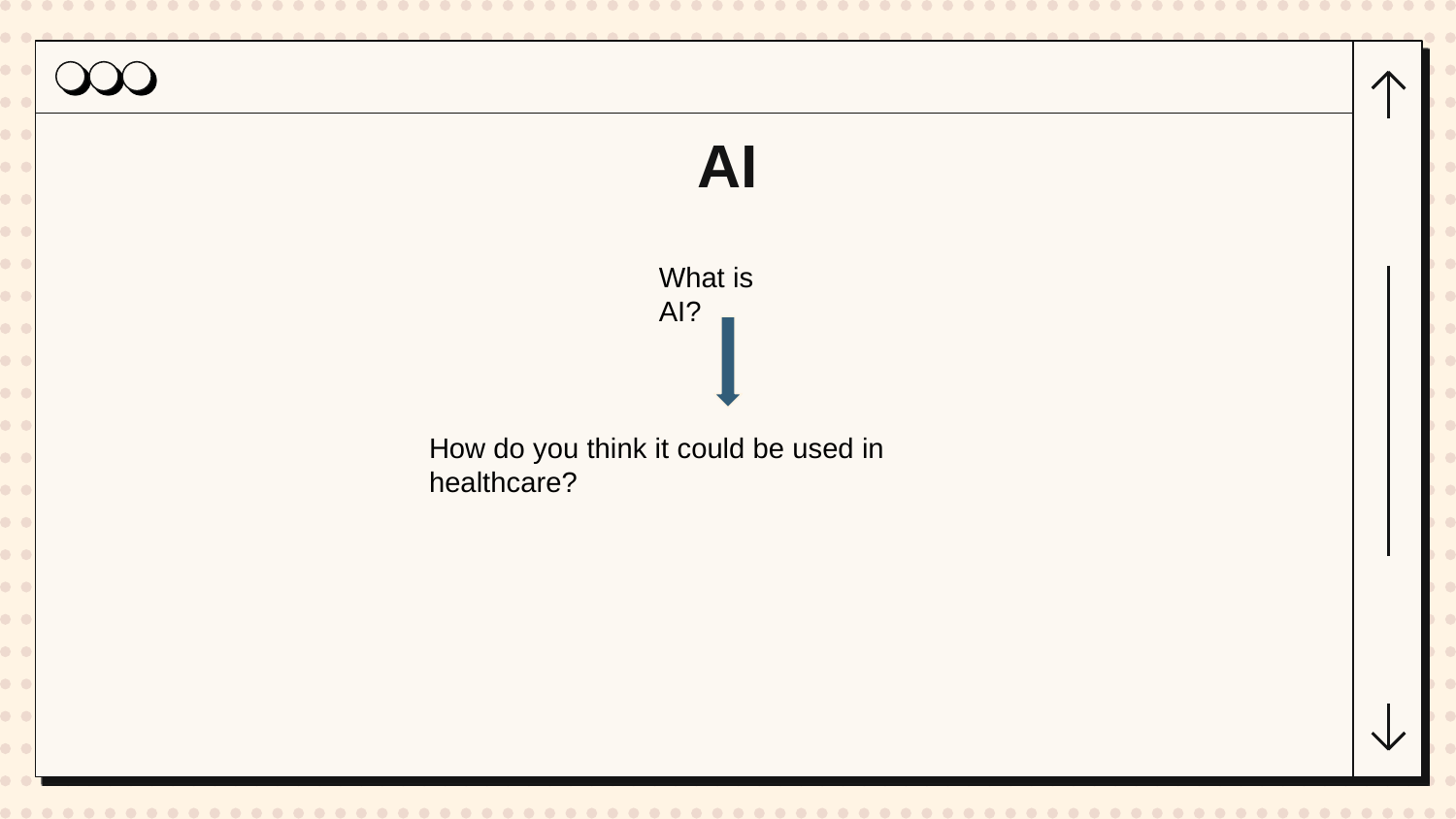

# AI
What is AI?

How do you think it could be used in healthcare?